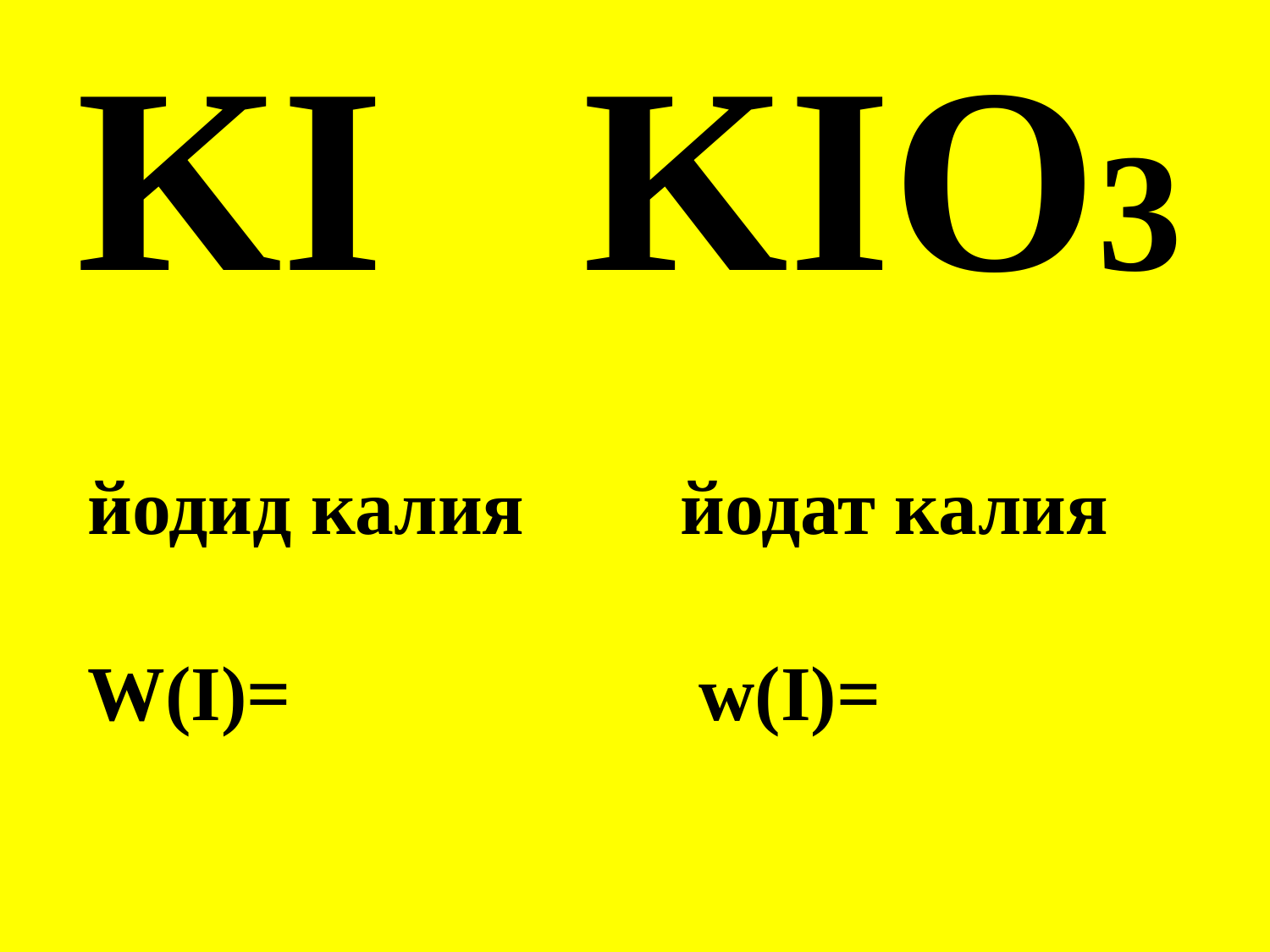

KI   KIO3
йодид калия        йодат калия

W(I)=                     w(I)=